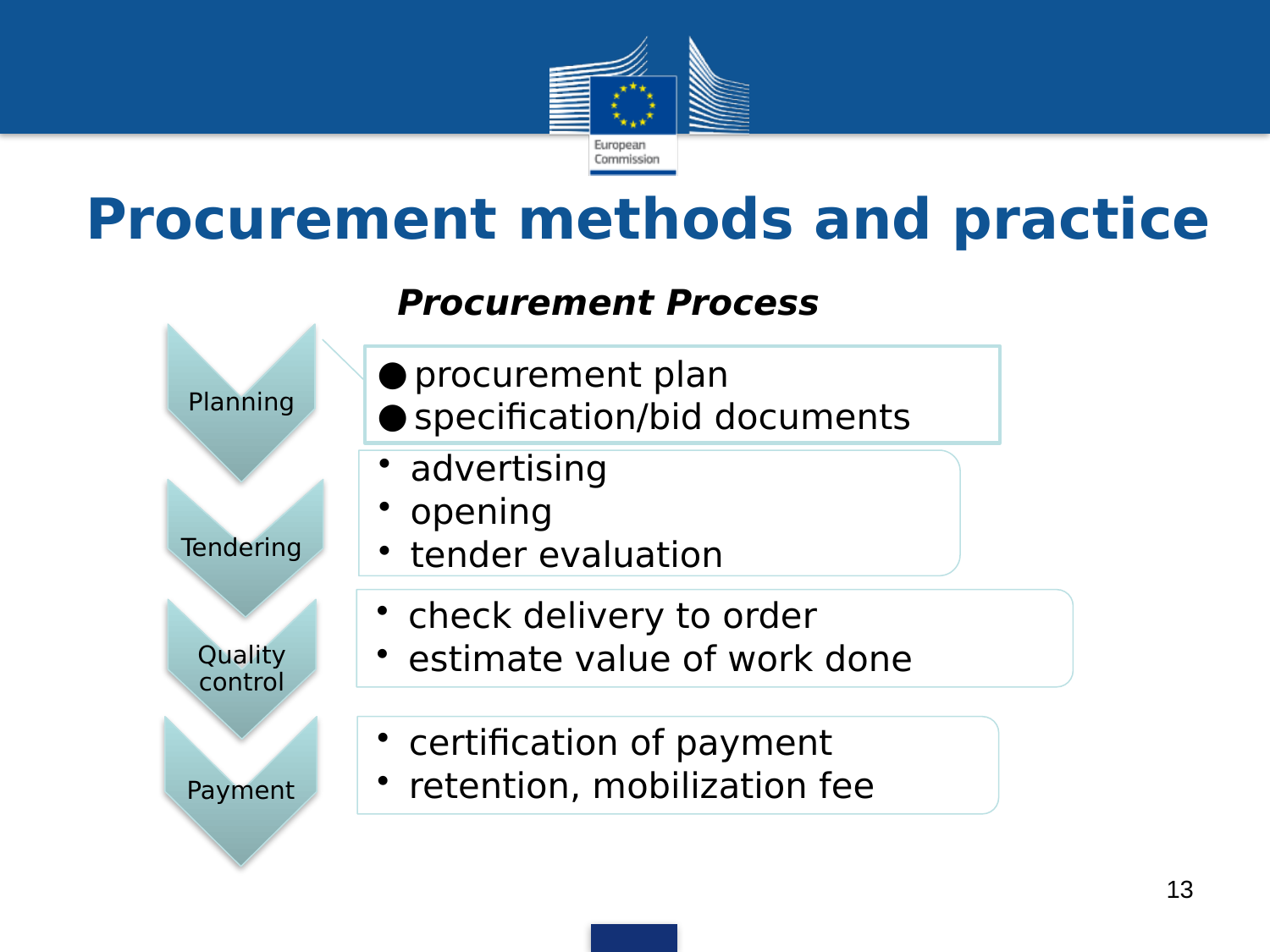

Procurement methods and practice
Planning
Tendering
advertising
opening
tender evaluation
Quality control
check delivery to order
estimate value of work done
Payment
certification of payment
retention, mobilization fee
# Procurement Process
procurement plan
specification/bid documents
13